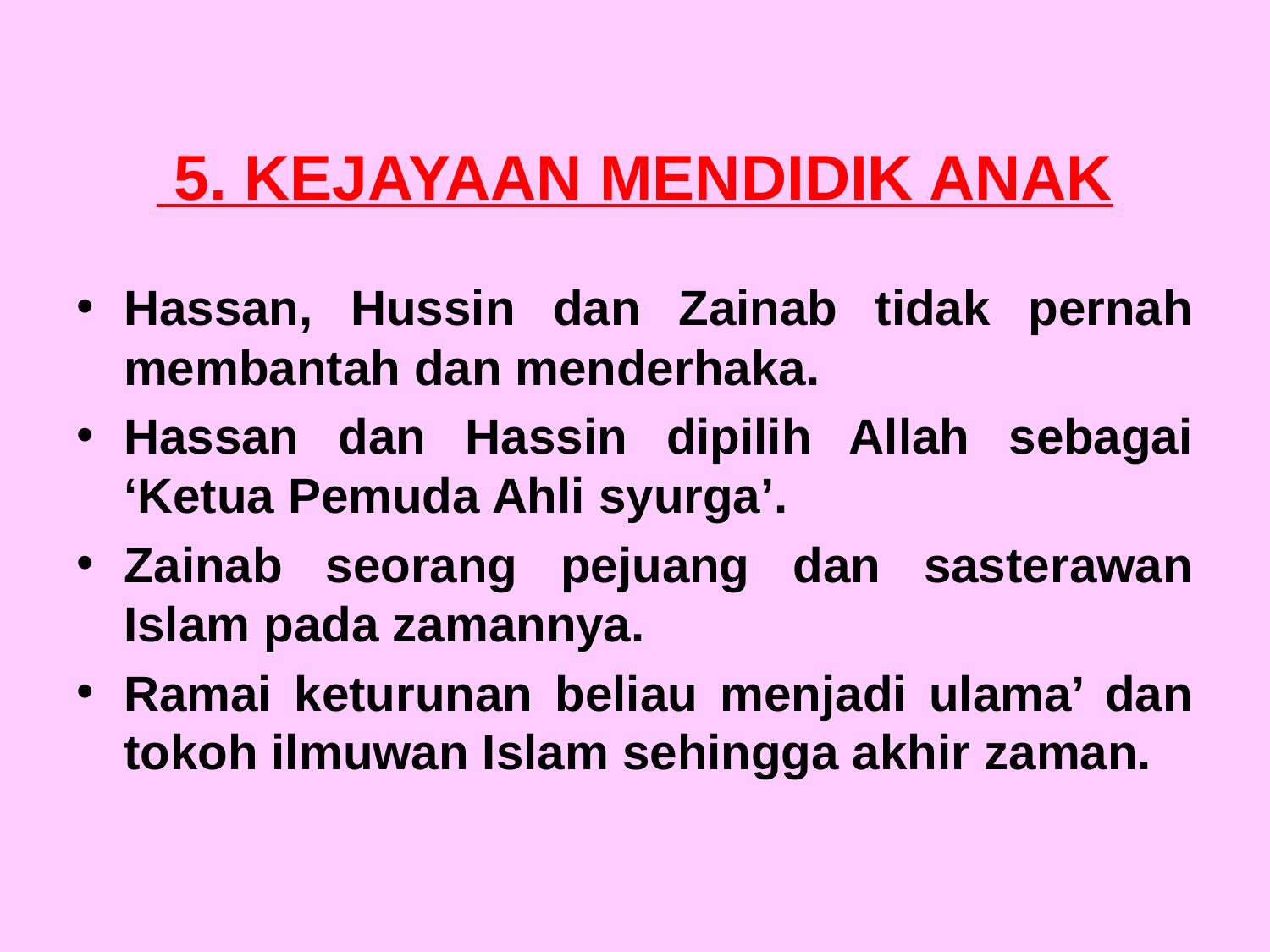

5. KEJAYAAN MENDIDIK ANAK

Hassan, Hussin dan Zainab tidak pernah membantah dan menderhaka.
Hassan dan Hassin dipilih Allah sebagai ‘Ketua Pemuda Ahli syurga’.
Zainab seorang pejuang dan sasterawan Islam pada zamannya.
Ramai keturunan beliau menjadi ulama’ dan tokoh ilmuwan Islam sehingga akhir zaman.